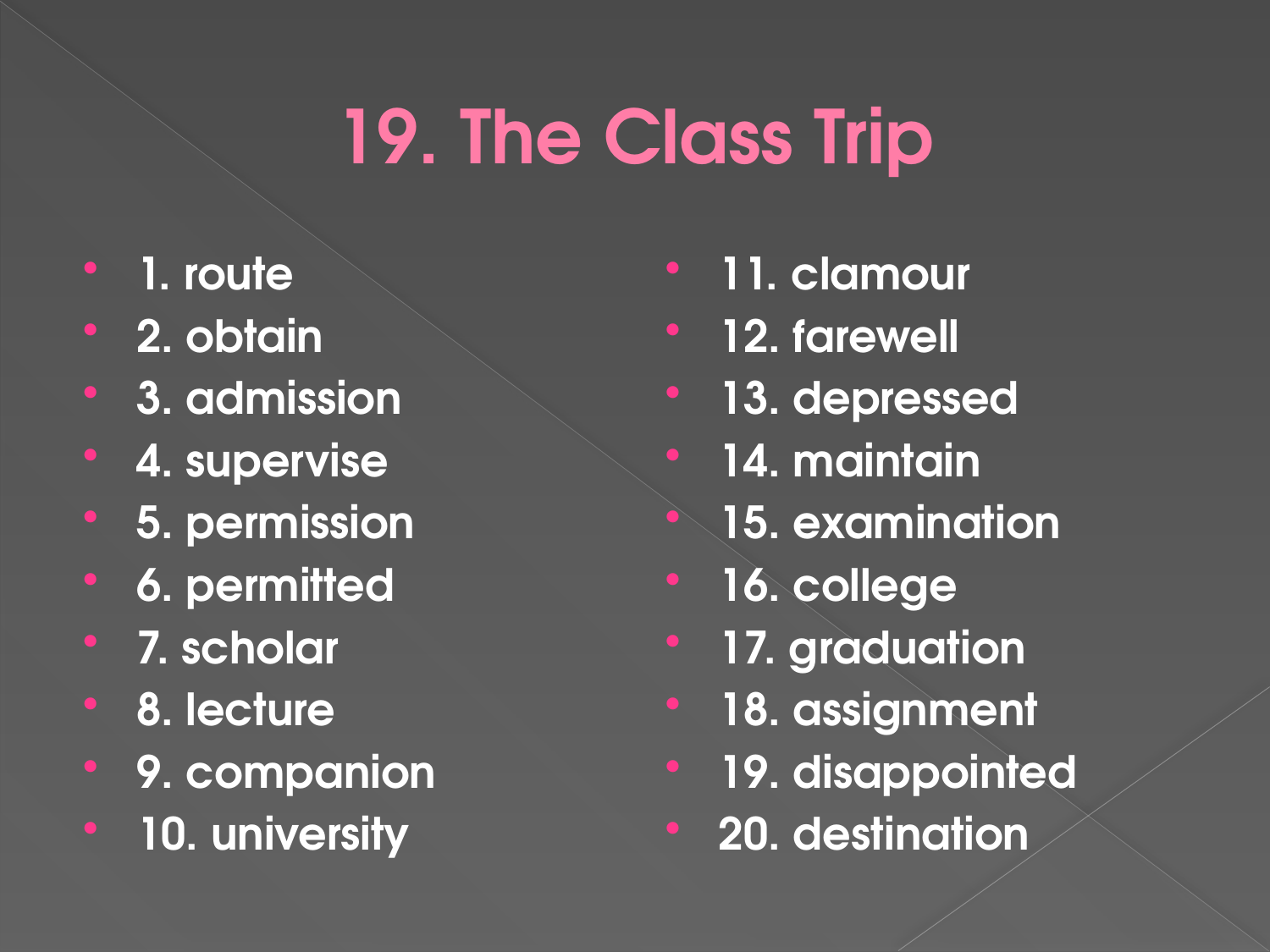

# 19. The Class Trip
1. route
2. obtain
3. admission
4. supervise
5. permission
6. permitted
7. scholar
8. lecture
9. companion
10. university
11. clamour
12. farewell
13. depressed
14. maintain
15. examination
16. college
17. graduation
18. assignment
19. disappointed
20. destination